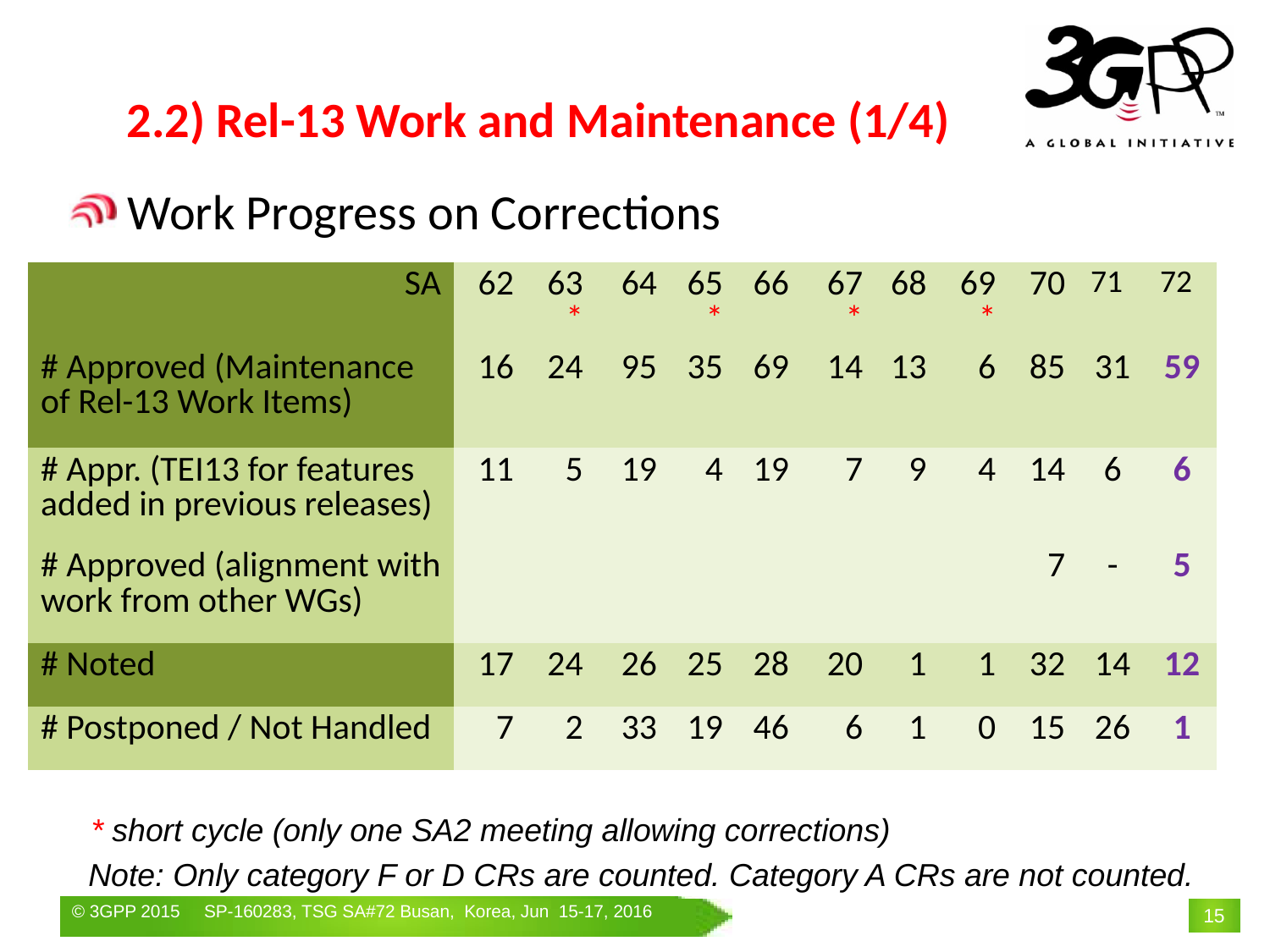

# 2.2) Rel-13 Work and Maintenance (1/4)
 Work Progress on Corrections
| SA | 62 | 63\* | 64 | 65\* | 66 | 67\* | 68 | 69 \* | 70 | 71 | 72 |
| --- | --- | --- | --- | --- | --- | --- | --- | --- | --- | --- | --- |
| # Approved (Maintenance of Rel-13 Work Items) | 16 | 24 | 95 | 35 | 69 | 14 | 13 | 6 | 85 | 31 | 59 |
| # Appr. (TEI13 for features added in previous releases) | 11 | 5 | 19 | 4 | 19 | 7 | 9 | 4 | 14 | 6 | 6 |
| # Approved (alignment with work from other WGs) |  |  |  |  |  |  |  |  | 7 | - | 5 |
| # Noted | 17 | 24 | 26 | 25 | 28 | 20 | 1 | 1 | 32 | 14 | 12 |
| # Postponed / Not Handled | 7 | 2 | 33 | 19 | 46 | 6 | 1 | 0 | 15 | 26 | 1 |
* short cycle (only one SA2 meeting allowing corrections)
Note: Only category F or D CRs are counted. Category A CRs are not counted.